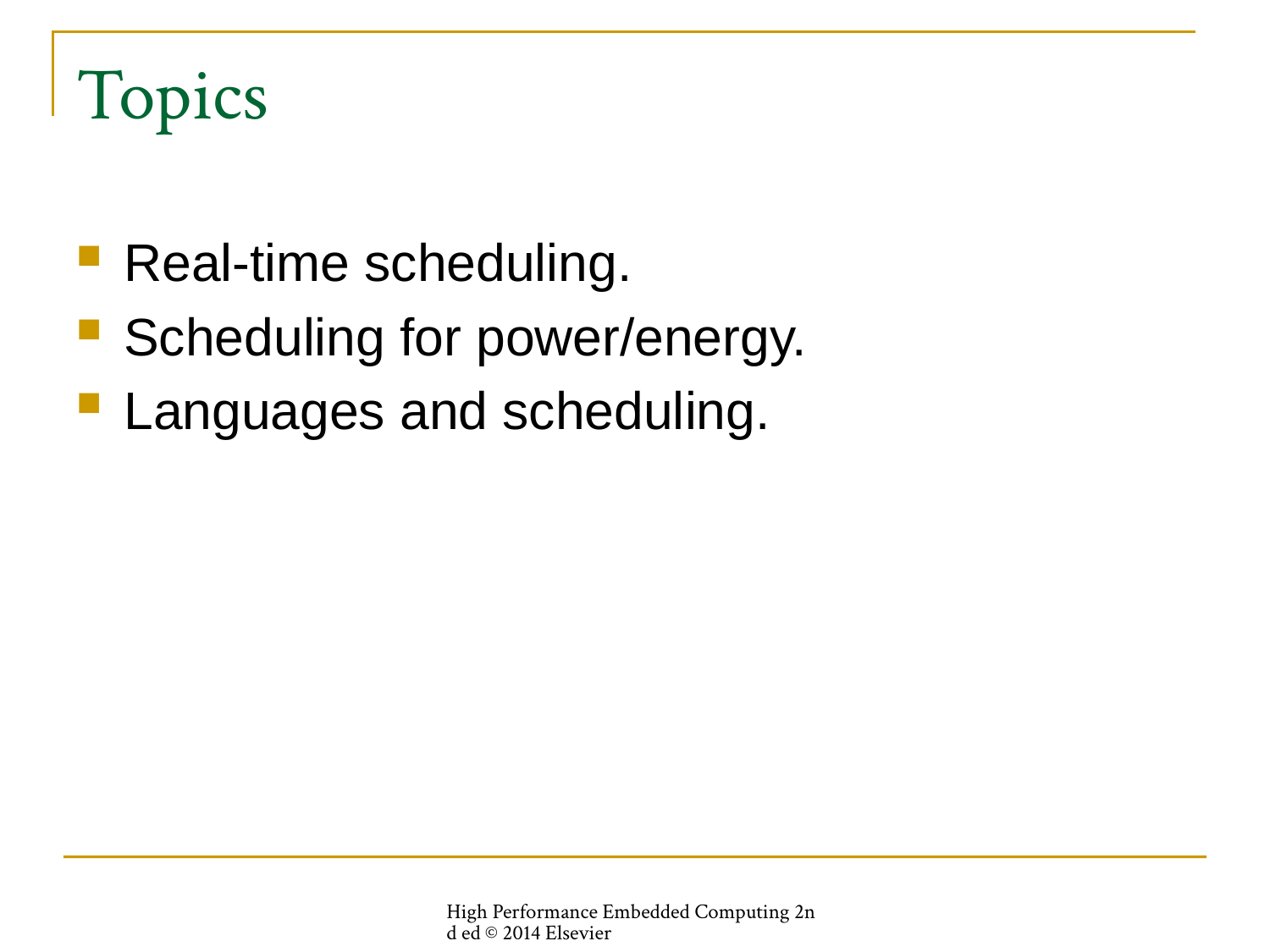

# Topics
Real-time scheduling.
Scheduling for power/energy.
Languages and scheduling.
High Performance Embedded Computing 2nd ed © 2014 Elsevier